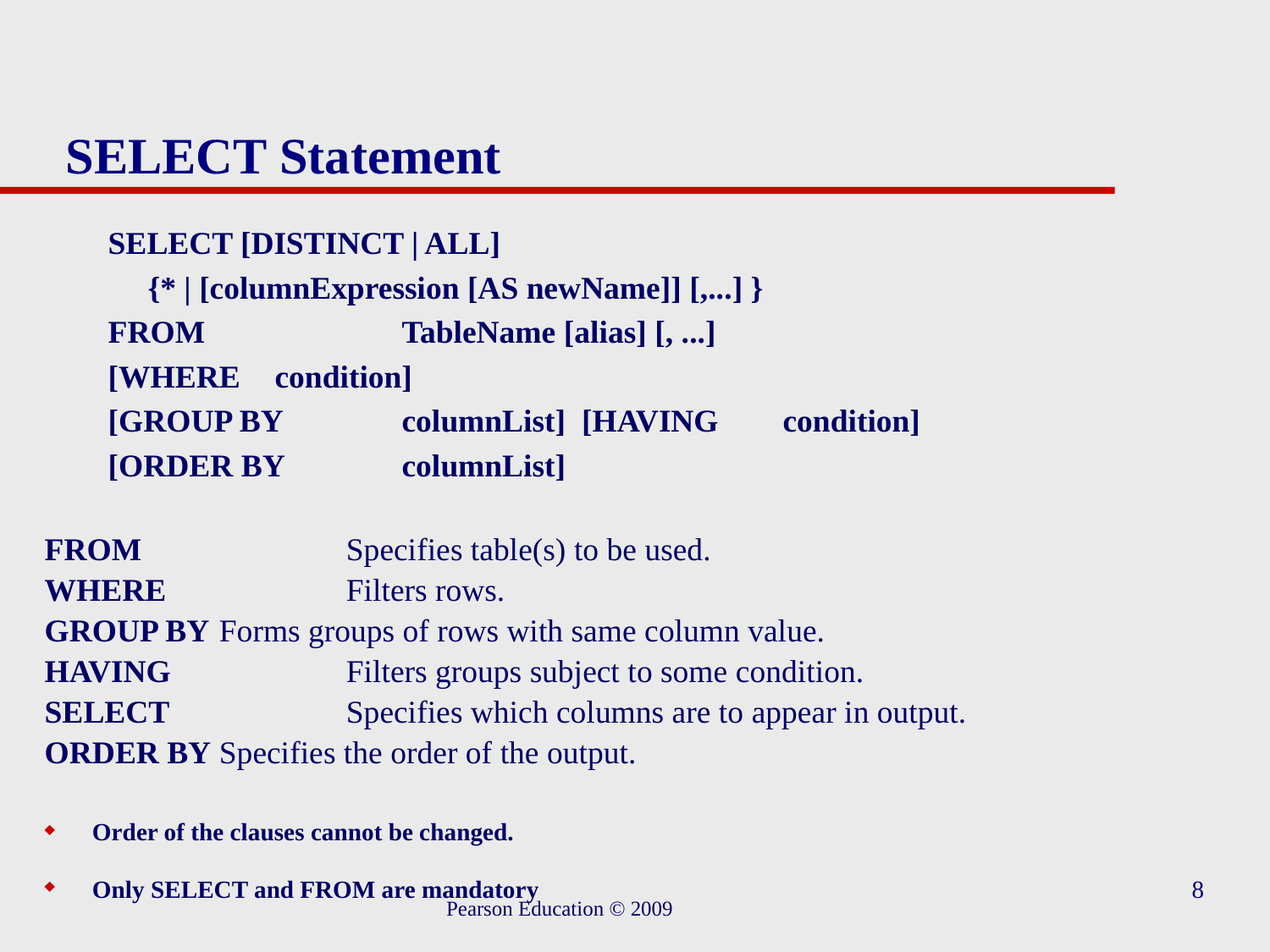

# SELECT Statement
SELECT [DISTINCT | ALL]
	{* | [columnExpression [AS newName]] [,...] }
FROM		TableName [alias] [, ...]
[WHERE	condition]
[GROUP BY	columnList]  [HAVING	condition]
[ORDER BY	columnList]

FROM		Specifies table(s) to be used.
WHERE		Filters rows.
GROUP BY	Forms groups of rows with same column value.
HAVING		Filters groups subject to some condition.
SELECT		Specifies which columns are to appear in output.
ORDER BY 	Specifies the order of the output.

Order of the clauses cannot be changed.

Only SELECT and FROM are mandatory

8
Pearson Education © 2009